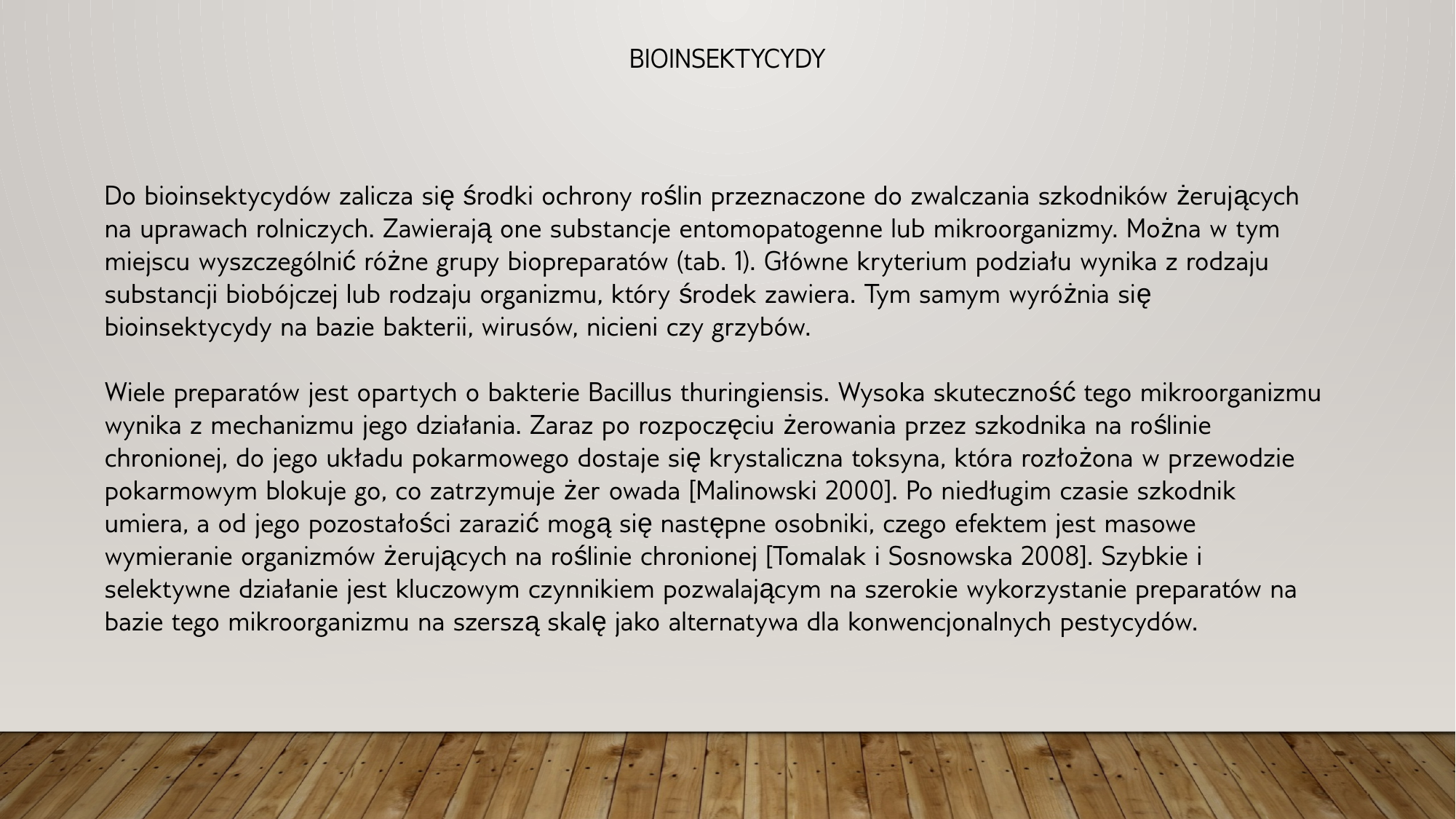

BIOINSEKTYCYDY
Do bioinsektycydów zalicza się środki ochrony roślin przeznaczone do zwalczania szkodników żerujących na uprawach rolniczych. Zawierają one substancje entomopatogenne lub mikroorganizmy. Można w tym miejscu wyszczególnić różne grupy biopreparatów (tab. 1). Główne kryterium podziału wynika z rodzaju substancji biobójczej lub rodzaju organizmu, który środek zawiera. Tym samym wyróżnia się bioinsektycydy na bazie bakterii, wirusów, nicieni czy grzybów.

Wiele preparatów jest opartych o bakterie Bacillus thuringiensis. Wysoka skuteczność tego mikroorganizmu wynika z mechanizmu jego działania. Zaraz po rozpoczęciu żerowania przez szkodnika na roślinie chronionej, do jego układu pokarmowego dostaje się krystaliczna toksyna, która rozłożona w przewodzie pokarmowym blokuje go, co zatrzymuje żer owada [Malinowski 2000]. Po niedługim czasie szkodnik umiera, a od jego pozostałości zarazić mogą się następne osobniki, czego efektem jest masowe wymieranie organizmów żerujących na roślinie chronionej [Tomalak i Sosnowska 2008]. Szybkie i selektywne działanie jest kluczowym czynnikiem pozwalającym na szerokie wykorzystanie preparatów na bazie tego mikroorganizmu na szerszą skalę jako alternatywa dla konwencjonalnych pestycydów.